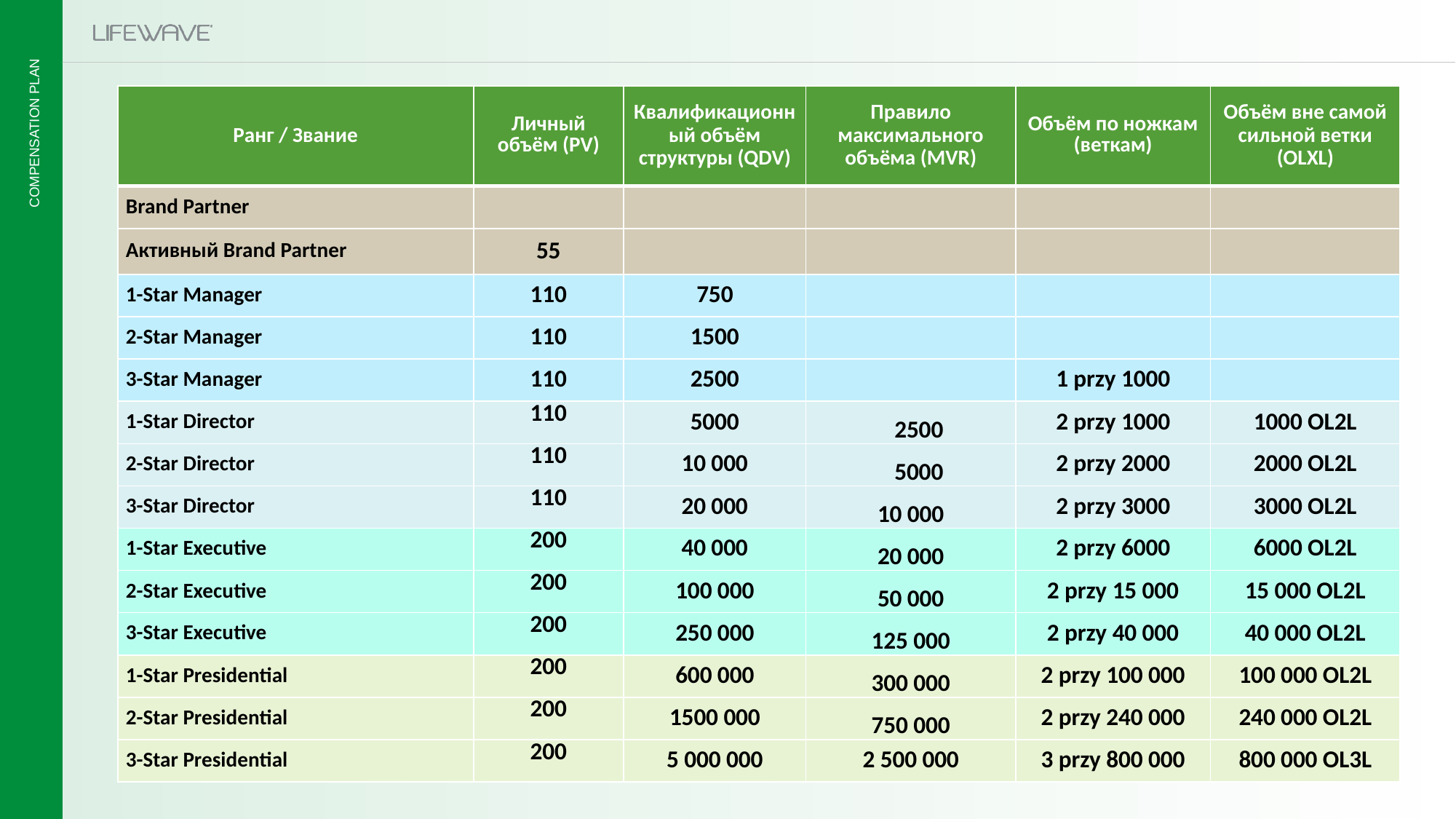

| Ранг / Звание | Личный объём (PV) | Квалификационный объём структуры (QDV) | Правило максимального объёма (MVR) | Объём по ножкам (веткам) | Объём вне самой сильной ветки (OLXL) |
| --- | --- | --- | --- | --- | --- |
| Brand Partner |  |  |  |  |  |
| Активный Brand Partner | 55 |  |  |  |  |
| 1-Star Manager | 110 | 750 |  |  |  |
| 2-Star Manager | 110 | 1500 |  |  |  |
| 3-Star Manager | 110 | 2500 |  | 1 przy 1000 |  |
| 1-Star Director | 110 | 5000 | 2500 | 2 przy 1000 | 1000 OL2L |
| 2-Star Director | 110 | 10 000 | 5000 | 2 przy 2000 | 2000 OL2L |
| 3-Star Director | 110 | 20 000 | 10 000 | 2 przy 3000 | 3000 OL2L |
| 1-Star Executive | 200 | 40 000 | 20 000 | 2 przy 6000 | 6000 OL2L |
| 2-Star Executive | 200 | 100 000 | 50 000 | 2 przy 15 000 | 15 000 OL2L |
| 3-Star Executive | 200 | 250 000 | 125 000 | 2 przy 40 000 | 40 000 OL2L |
| 1-Star Presidential | 200 | 600 000 | 300 000 | 2 przy 100 000 | 100 000 OL2L |
| 2-Star Presidential | 200 | 1500 000 | 750 000 | 2 przy 240 000 | 240 000 OL2L |
| 3-Star Presidential | 200 | 5 000 000 | 2 500 000 | 3 przy 800 000 | 800 000 OL3L |